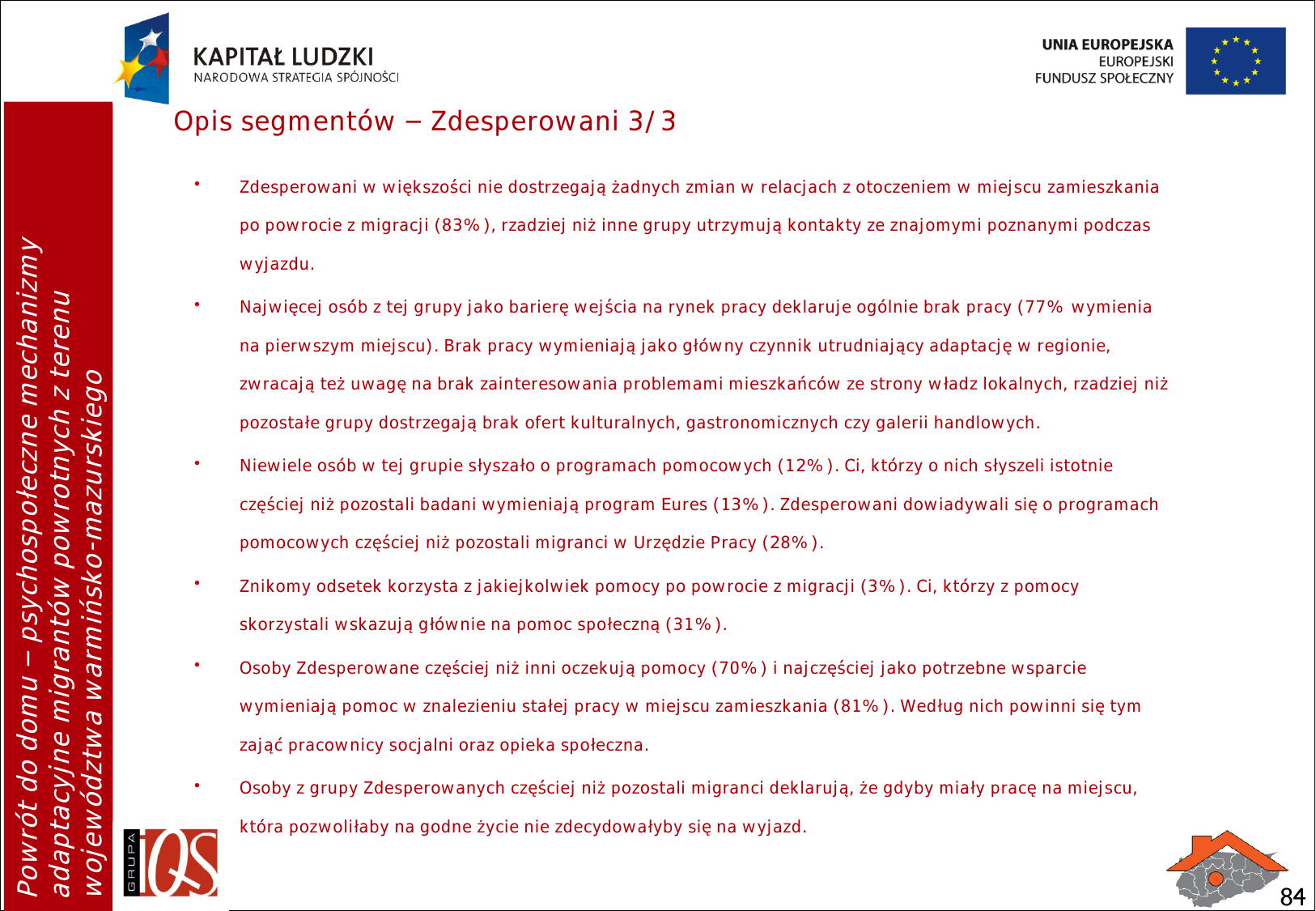

Opis segmentów – Zdesperowani 3/3
Zdesperowani w większości nie dostrzegają żadnych zmian w relacjach z otoczeniem w miejscu zamieszkania po powrocie z migracji (83%), rzadziej niż inne grupy utrzymują kontakty ze znajomymi poznanymi podczas wyjazdu.
Najwięcej osób z tej grupy jako barierę wejścia na rynek pracy deklaruje ogólnie brak pracy (77% wymienia na pierwszym miejscu). Brak pracy wymieniają jako główny czynnik utrudniający adaptację w regionie, zwracają też uwagę na brak zainteresowania problemami mieszkańców ze strony władz lokalnych, rzadziej niż pozostałe grupy dostrzegają brak ofert kulturalnych, gastronomicznych czy galerii handlowych.
Niewiele osób w tej grupie słyszało o programach pomocowych (12%). Ci, którzy o nich słyszeli istotnie częściej niż pozostali badani wymieniają program Eures (13%). Zdesperowani dowiadywali się o programach pomocowych częściej niż pozostali migranci w Urzędzie Pracy (28%).
Znikomy odsetek korzysta z jakiejkolwiek pomocy po powrocie z migracji (3%). Ci, którzy z pomocy skorzystali wskazują głównie na pomoc społeczną (31%).
Osoby Zdesperowane częściej niż inni oczekują pomocy (70%) i najczęściej jako potrzebne wsparcie wymieniają pomoc w znalezieniu stałej pracy w miejscu zamieszkania (81%). Według nich powinni się tym zająć pracownicy socjalni oraz opieka społeczna.
Osoby z grupy Zdesperowanych częściej niż pozostali migranci deklarują, że gdyby miały pracę na miejscu, która pozwoliłaby na godne życie nie zdecydowałyby się na wyjazd.
84